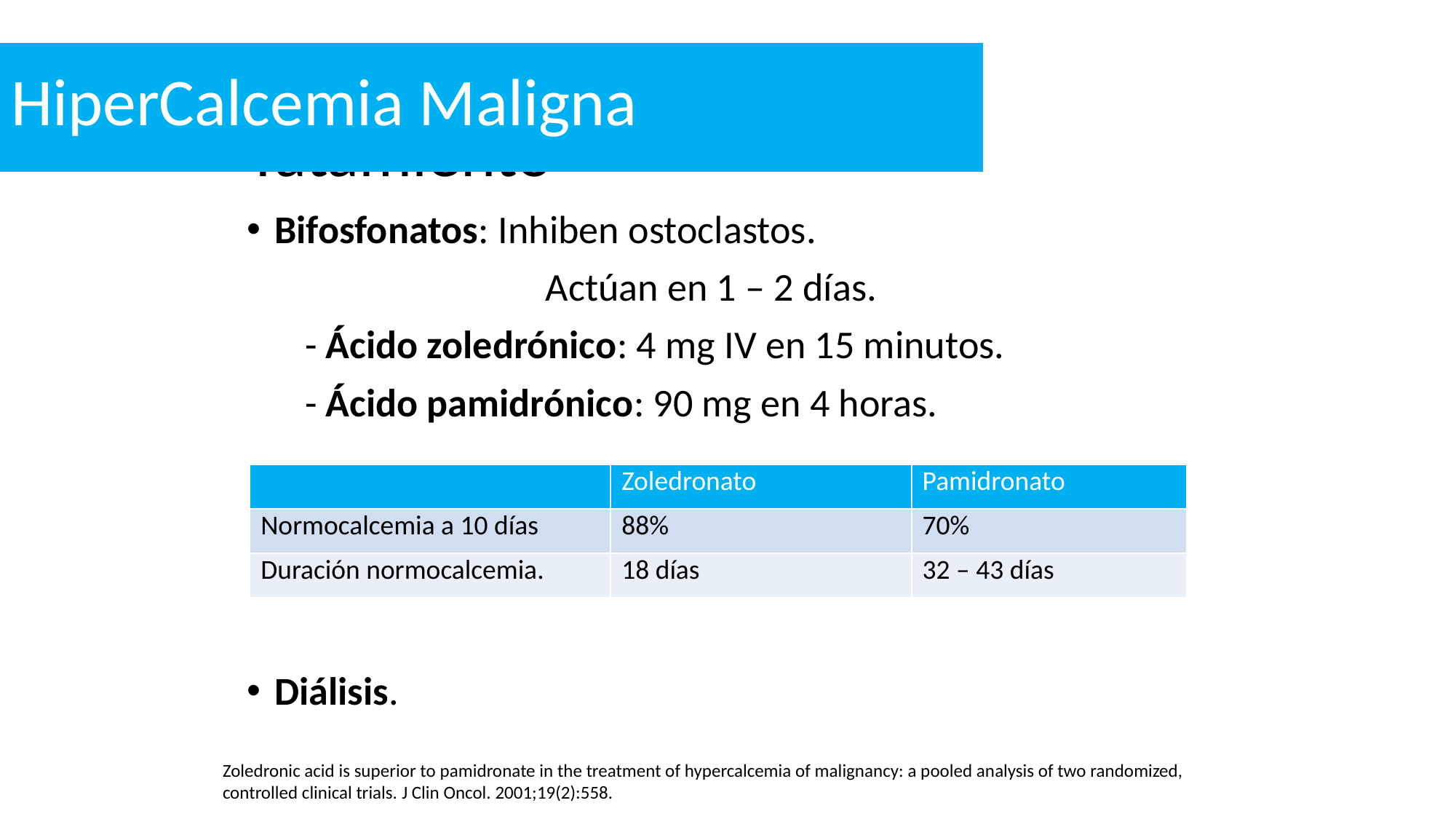

HiperCalcemia Maligna
# Tatamiento
Bifosfonatos: Inhiben ostoclastos.
                                Actúan en 1 – 2 días.
     - Ácido zoledrónico: 4 mg IV en 15 minutos.
     - Ácido pamidrónico: 90 mg en 4 horas.

Diálisis.

|  | Zoledronato | Pamidronato |
| --- | --- | --- |
| Normocalcemia a 10 días | 88% | 70% |
| Duración normocalcemia. | 18 días | 32 – 43 días |
Zoledronic acid is superior to pamidronate in the treatment of hypercalcemia of malignancy: a pooled analysis of two randomized, controlled clinical trials. J Clin Oncol. 2001;19(2):558.